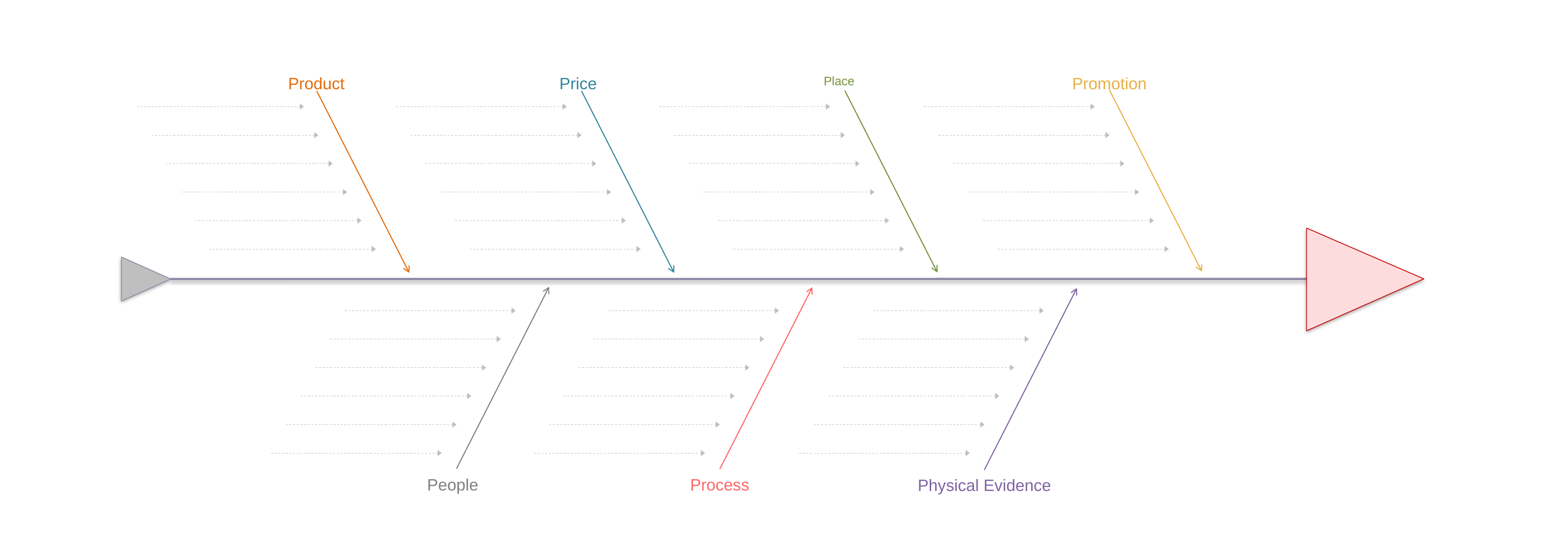

Place
Product
Price
Promotion

People
Process
Physical Evidence